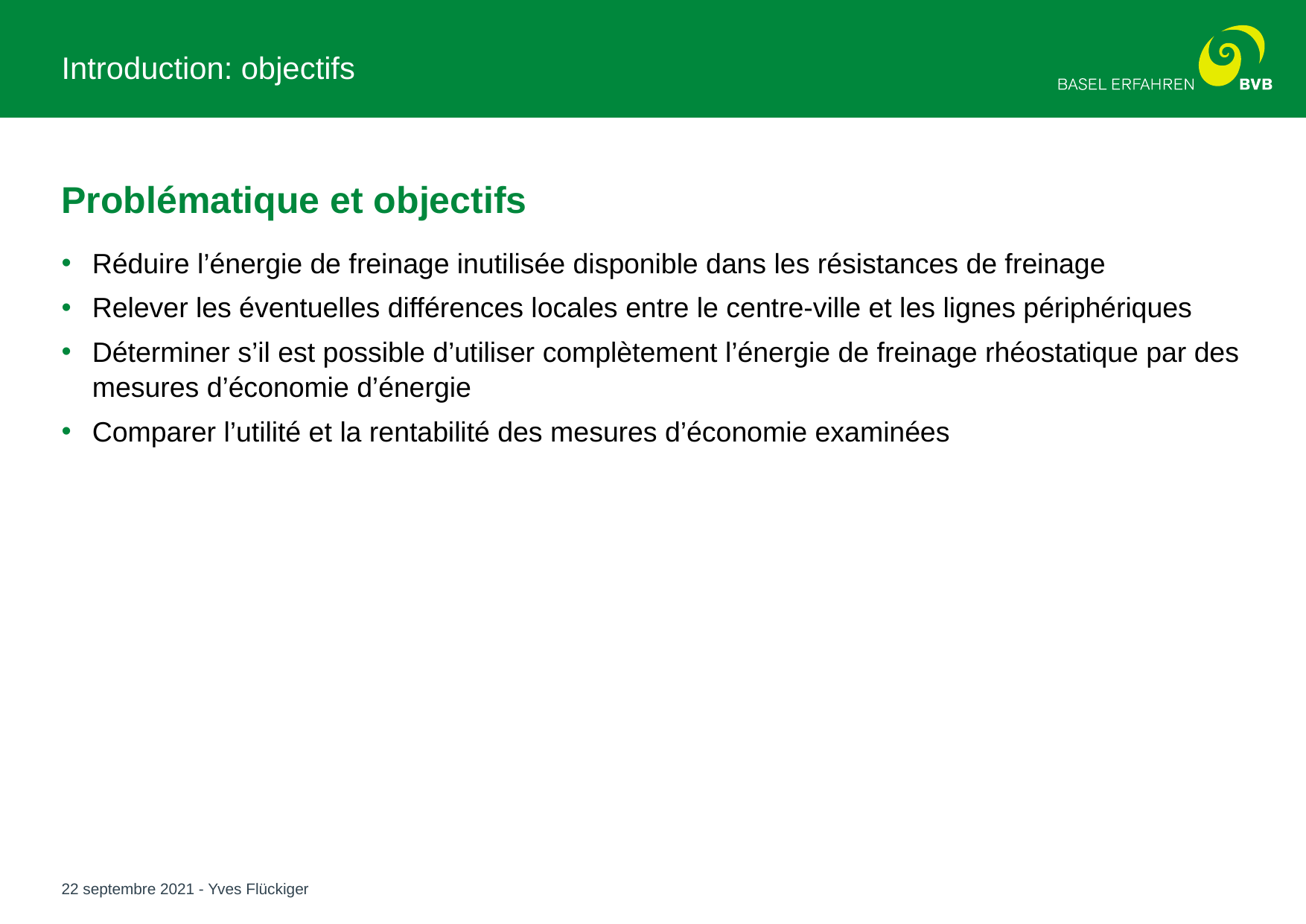

# Introduction: objectifs
Problématique et objectifs
Réduire l’énergie de freinage inutilisée disponible dans les résistances de freinage
Relever les éventuelles différences locales entre le centre-ville et les lignes périphériques
Déterminer s’il est possible d’utiliser complètement l’énergie de freinage rhéostatique par des mesures d’économie d’énergie
Comparer l’utilité et la rentabilité des mesures d’économie examinées

22 septembre 2021 - Yves Flückiger